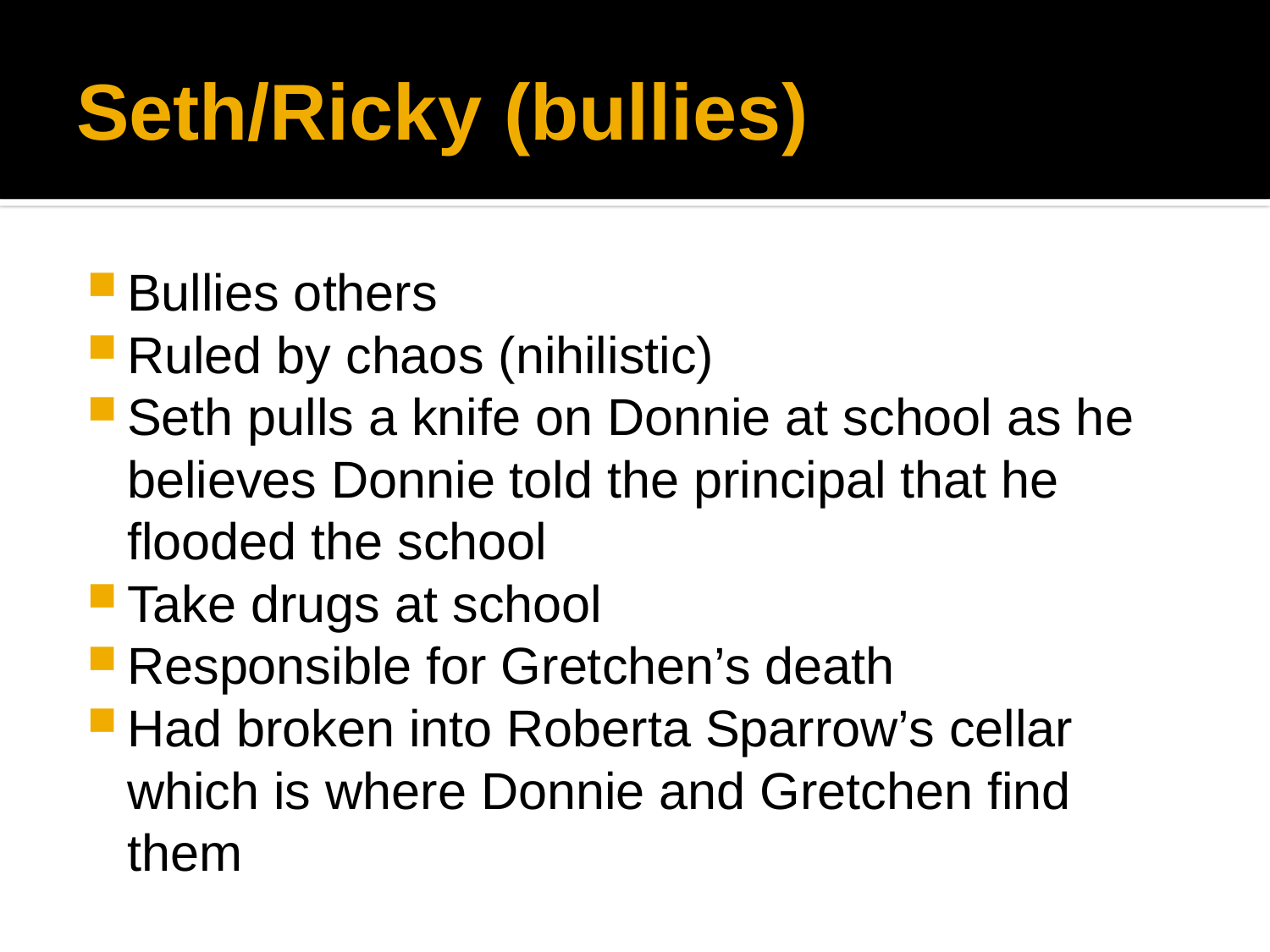

# Seth/Ricky (bullies)
Bullies others
Ruled by chaos (nihilistic)
Seth pulls a knife on Donnie at school as he believes Donnie told the principal that he flooded the school
Take drugs at school
Responsible for Gretchen’s death
Had broken into Roberta Sparrow’s cellar which is where Donnie and Gretchen find them